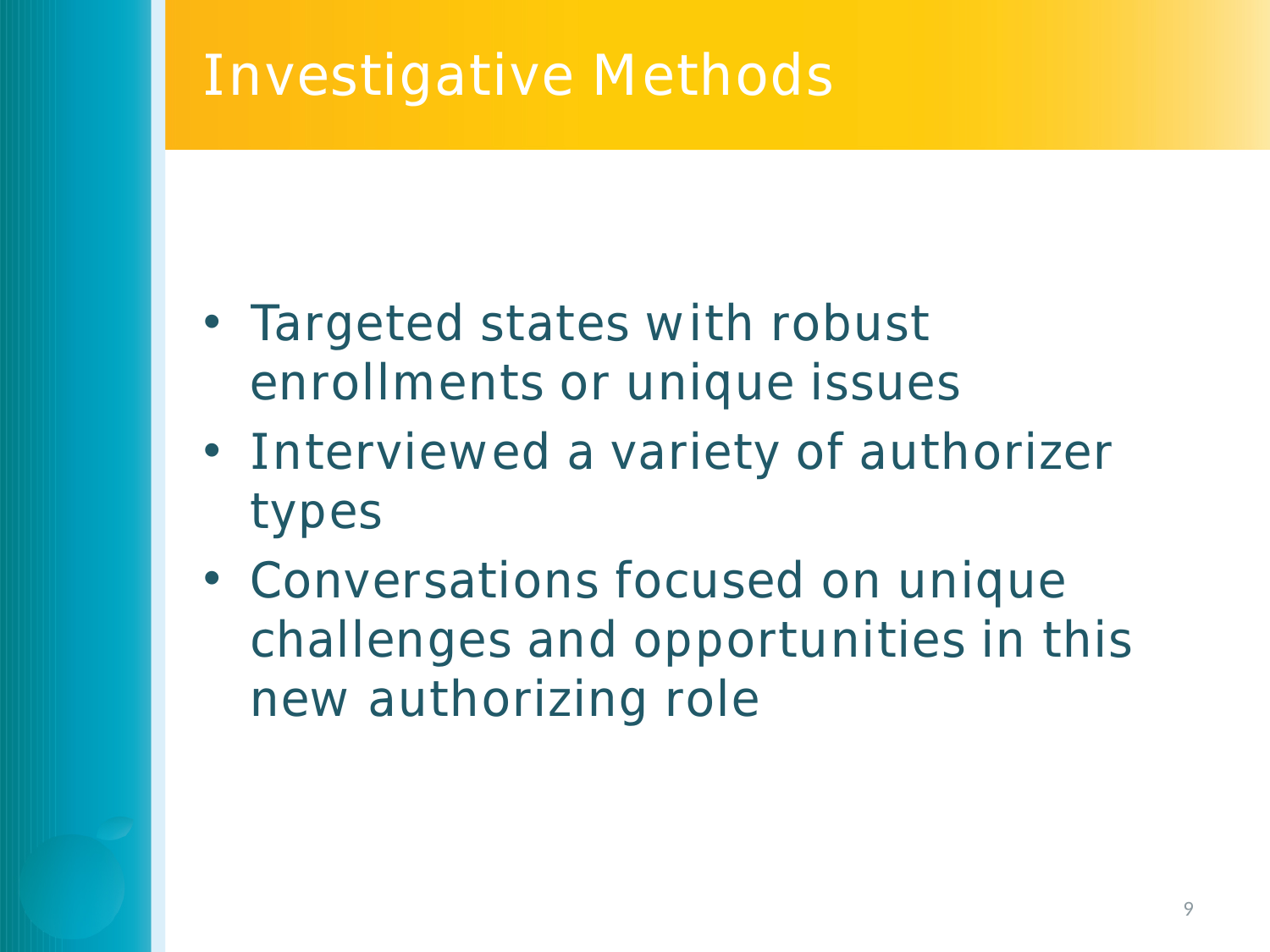

# Investigative Methods
Targeted states with robust enrollments or unique issues
Interviewed a variety of authorizer types
Conversations focused on unique challenges and opportunities in this new authorizing role

9